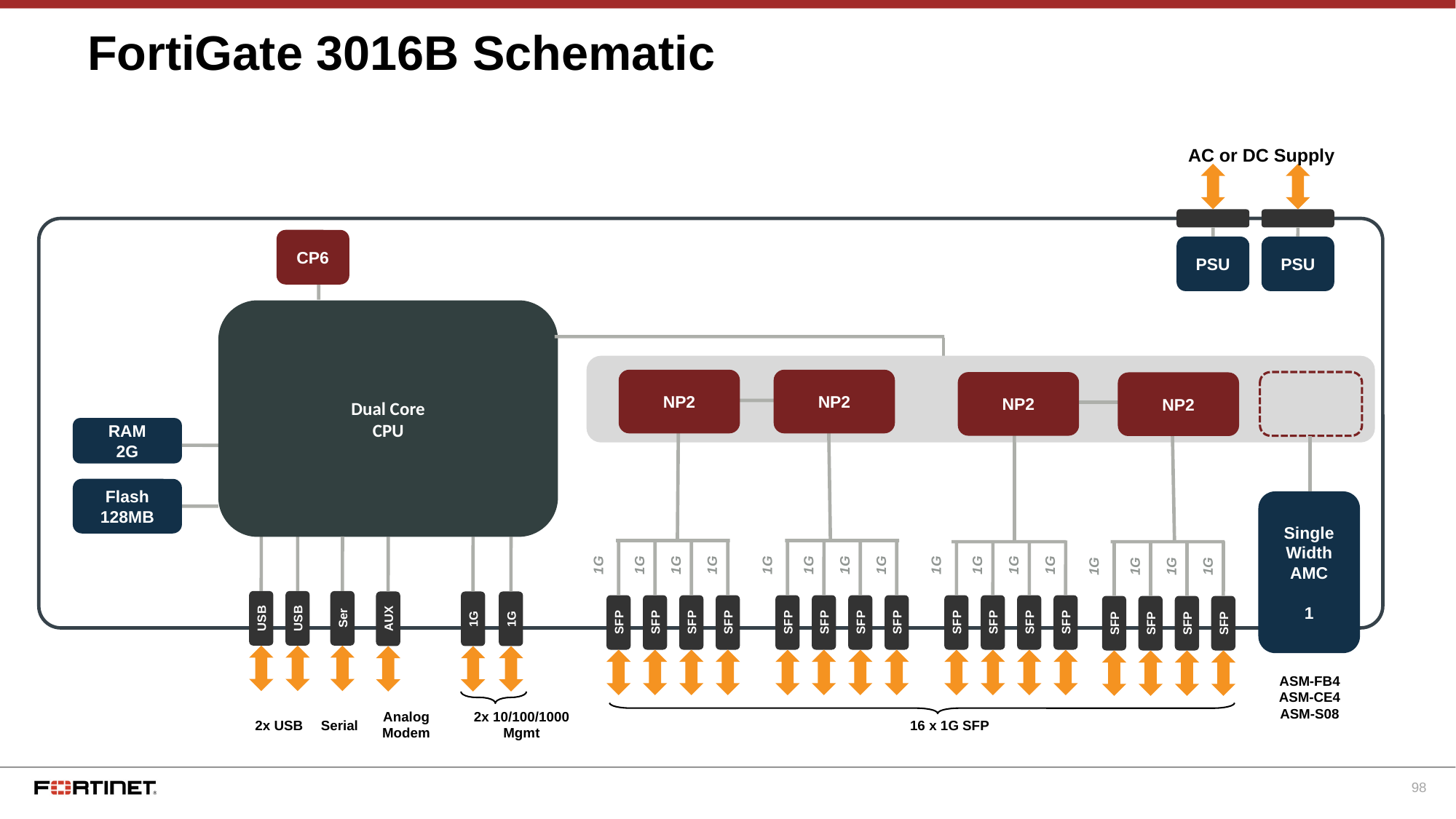

# FortiGate 3016B Schematic
AC or DC Supply

CP6
PSU
PSU

 Dual Core
CPU

NP2
NP2
NP2

NP2

RAM
2G

Flash 128MB
Single Width
AMC

1

USB
USB

Ser

AUX

1G
1G

1G

1G
1G
1G

1G

1G
1G

1G

1G
1G
1G
1G

1G

1G
1G
1G
SFP
SFP
SFP
SFP
SFP
SFP
SFP
SFP
SFP
SFP
SFP
SFP
SFP
SFP
SFP
SFP

ASM-FB4
ASM-CE4
ASM-S08

Analog Modem
2x 10/100/1000
Mgmt
2x USB
Serial
16 x 1G SFP